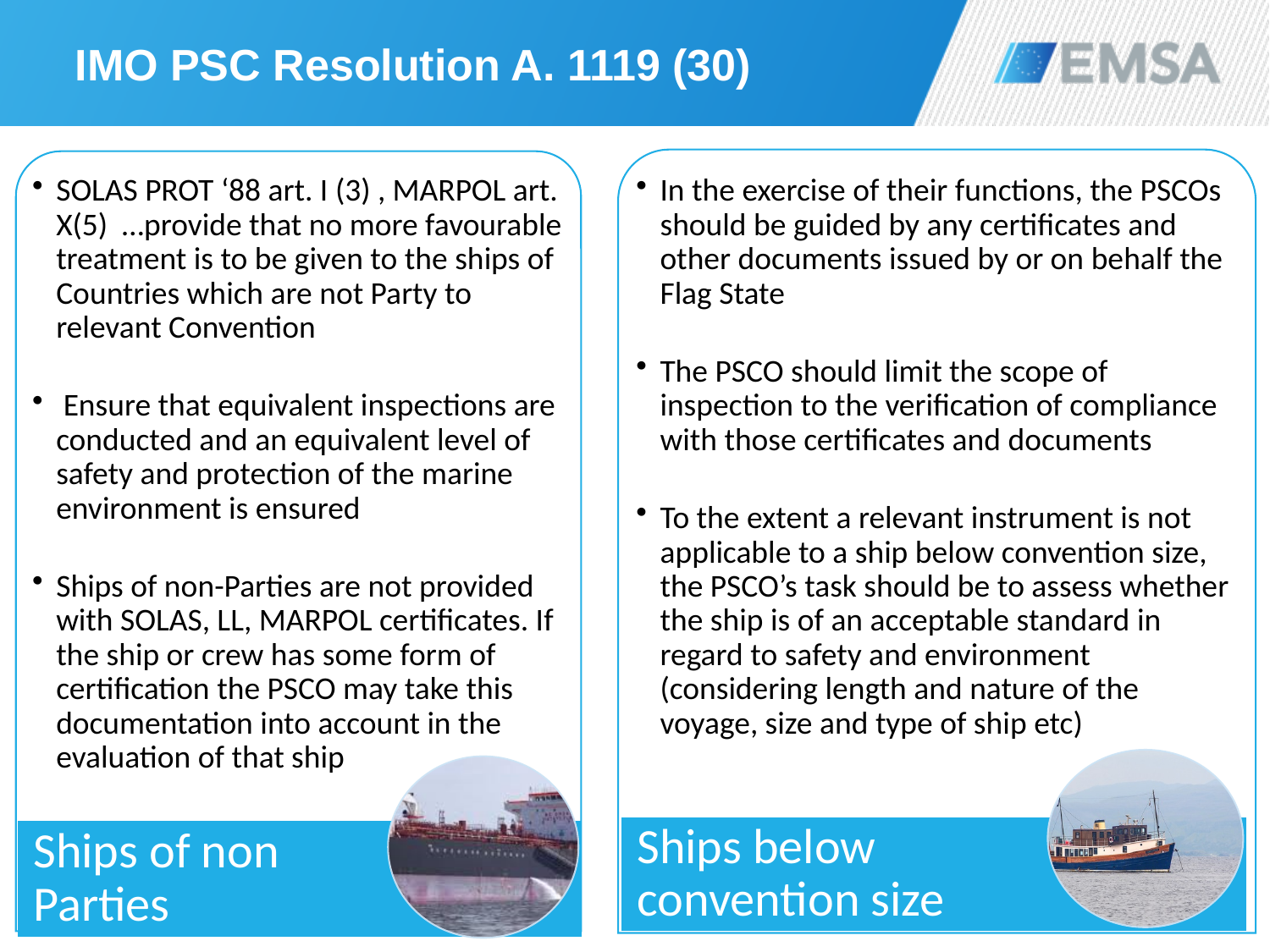

# IMO PSC Resolution A. 1119 (30)
SOLAS PROT ‘88 art. I (3) , MARPOL art. X(5)  …provide that no more favourable treatment is to be given to the ships of Countries which are not Party to relevant Convention

 Ensure that equivalent inspections are conducted and an equivalent level of safety and protection of the marine environment is ensured

Ships of non-Parties are not provided with SOLAS, LL, MARPOL certificates. If the ship or crew has some form of certification the PSCO may take this documentation into account in the evaluation of that ship
Ships of non Parties
In the exercise of their functions, the PSCOs should be guided by any certificates and other documents issued by or on behalf the Flag State

The PSCO should limit the scope of inspection to the verification of compliance with those certificates and documents

To the extent a relevant instrument is not applicable to a ship below convention size, the PSCO’s task should be to assess whether the ship is of an acceptable standard in regard to safety and environment (considering length and nature of the voyage, size and type of ship etc)

Ships below convention size
5